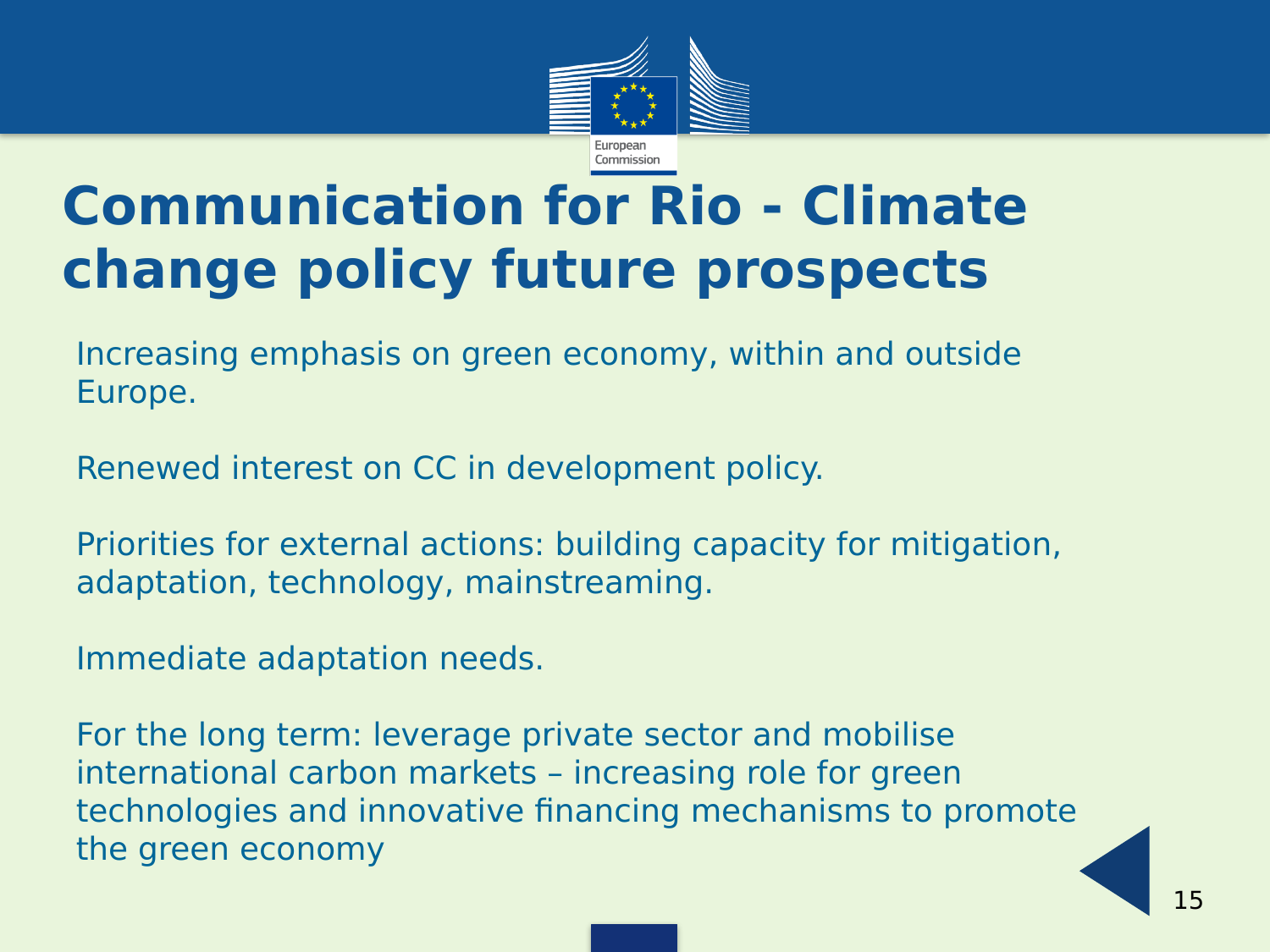

# Communication for Rio - Climate change policy future prospects
Increasing emphasis on green economy, within and outside Europe.

Renewed interest on CC in development policy.

Priorities for external actions: building capacity for mitigation, adaptation, technology, mainstreaming.

Immediate adaptation needs.

For the long term: leverage private sector and mobilise international carbon markets – increasing role for green technologies and innovative financing mechanisms to promote the green economy

15